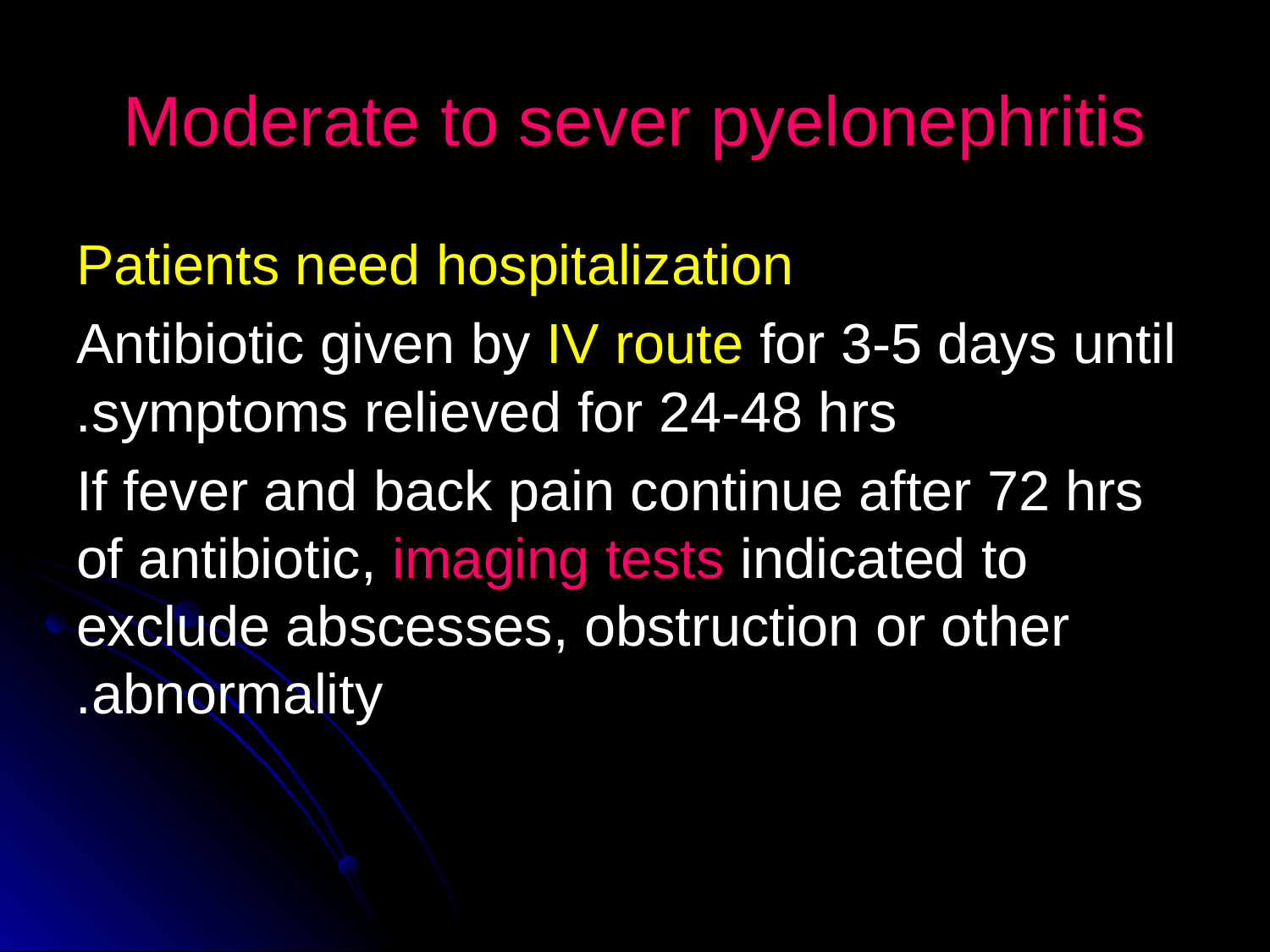

# Moderate to sever pyelonephritis
Patients need hospitalization
Antibiotic given by IV route for 3-5 days until symptoms relieved for 24-48 hrs.
If fever and back pain continue after 72 hrs of antibiotic, imaging tests indicated to exclude abscesses, obstruction or other abnormality.